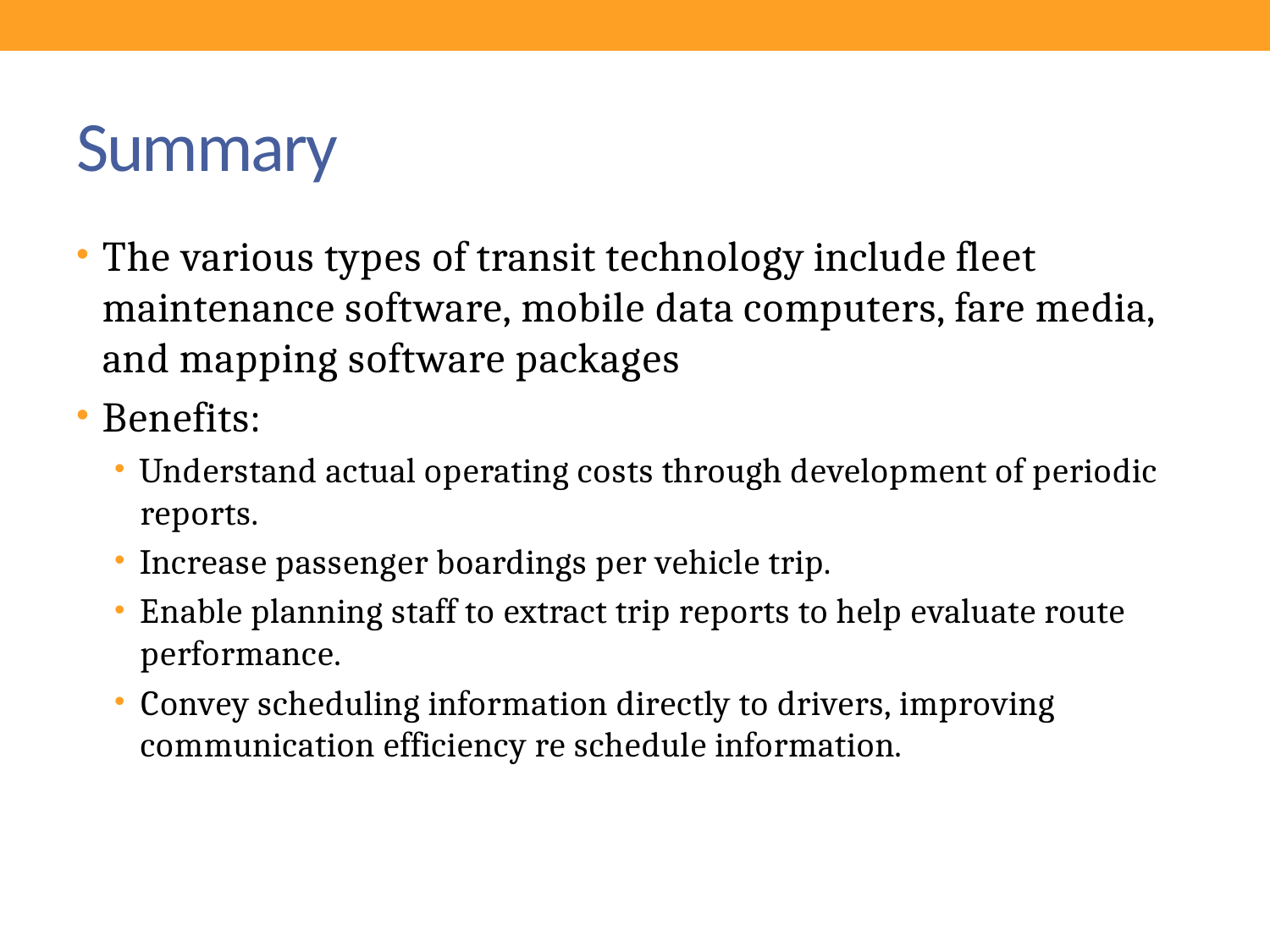

# Summary
The various types of transit technology include fleet maintenance software, mobile data computers, fare media, and mapping software packages
Benefits:
Understand actual operating costs through development of periodic reports.
Increase passenger boardings per vehicle trip.
Enable planning staff to extract trip reports to help evaluate route performance.
Convey scheduling information directly to drivers, improving communication efficiency re schedule information.